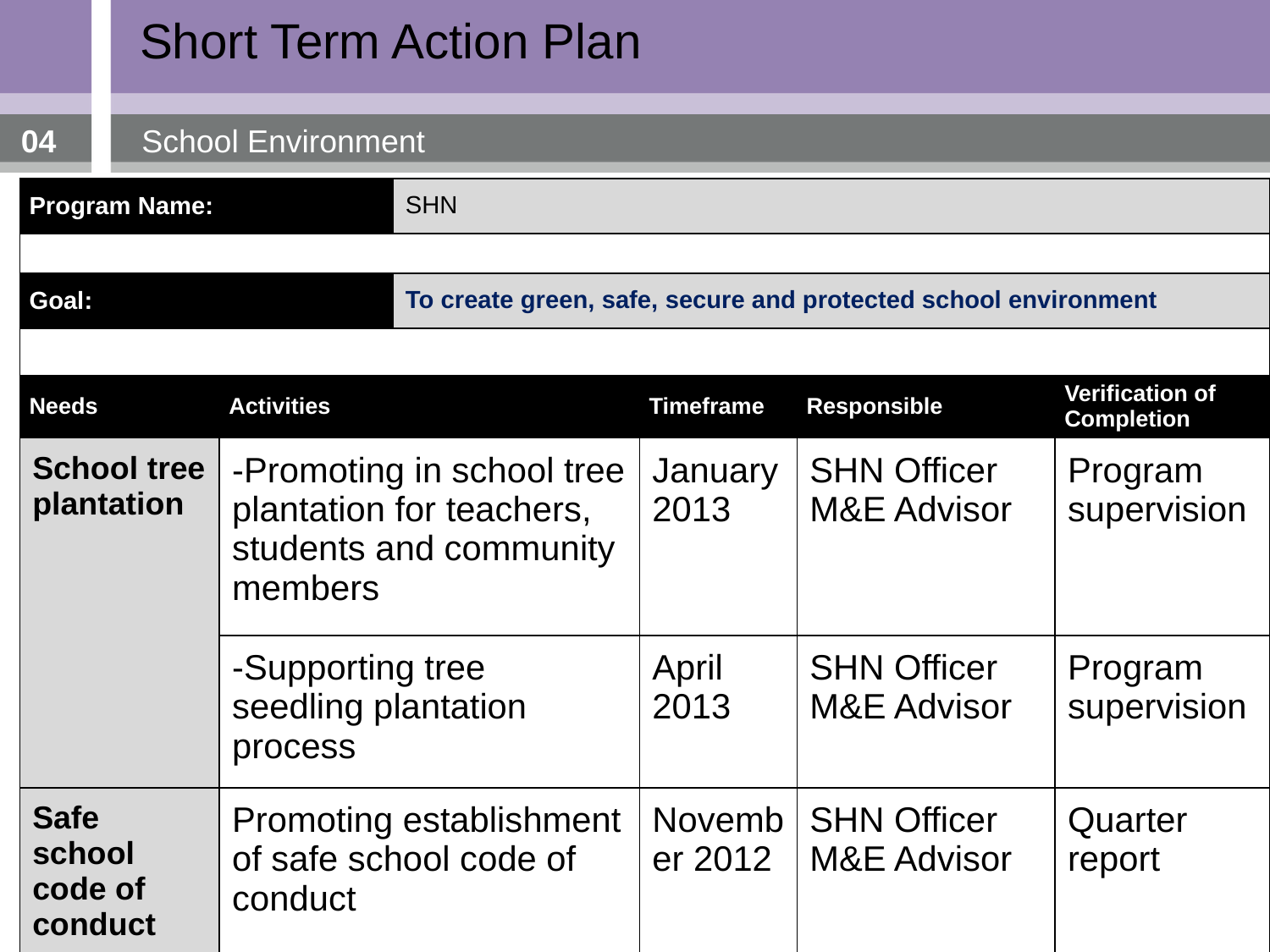

Short Term Action Plan

04
School Environment
| Program Name: |  | SHN |  |  |  |
| --- | --- | --- | --- | --- | --- |
|  |  |  |  |  |  |
| Goal: |  | To create green, safe, secure and protected school environment |  |  |  |
|  |  |  |  |  |  |
| Needs | Activities |  | Timeframe | Responsible | Verification of Completion |
| School tree plantation | -Promoting in school tree plantation for teachers, students and community members |  | January 2013 | SHN Officer M&E Advisor | Program supervision |
|  | -Supporting tree seedling plantation process |  | April 2013 | SHN Officer M&E Advisor | Program supervision |
| Safe school code of conduct | Promoting establishment of safe school code of conduct |  | November 2012 | SHN Officer M&E Advisor | Quarter report |